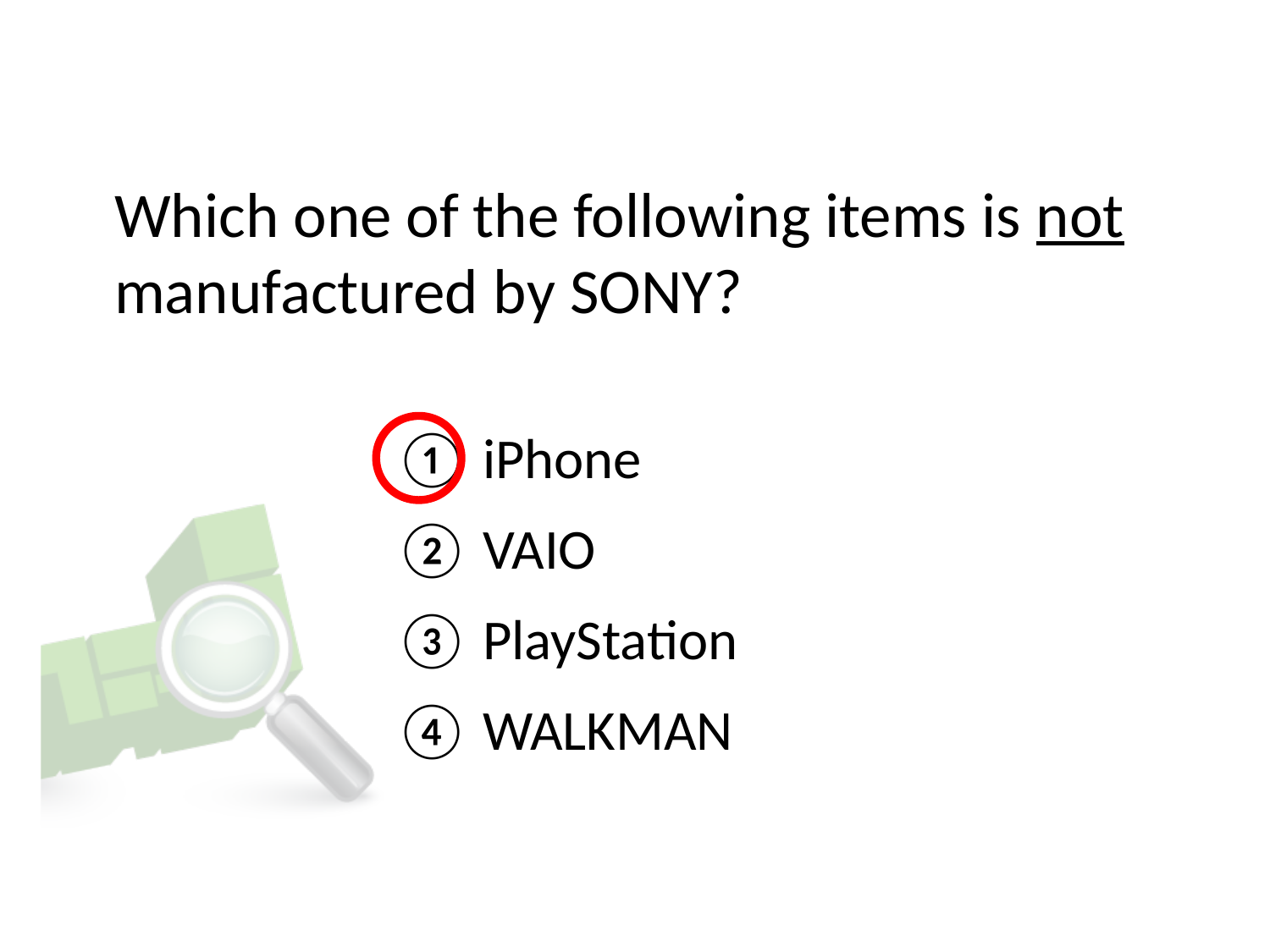

# Which one of the following items is not manufactured by SONY?

① iPhone
② VAIO
③ PlayStation
④ WALKMAN